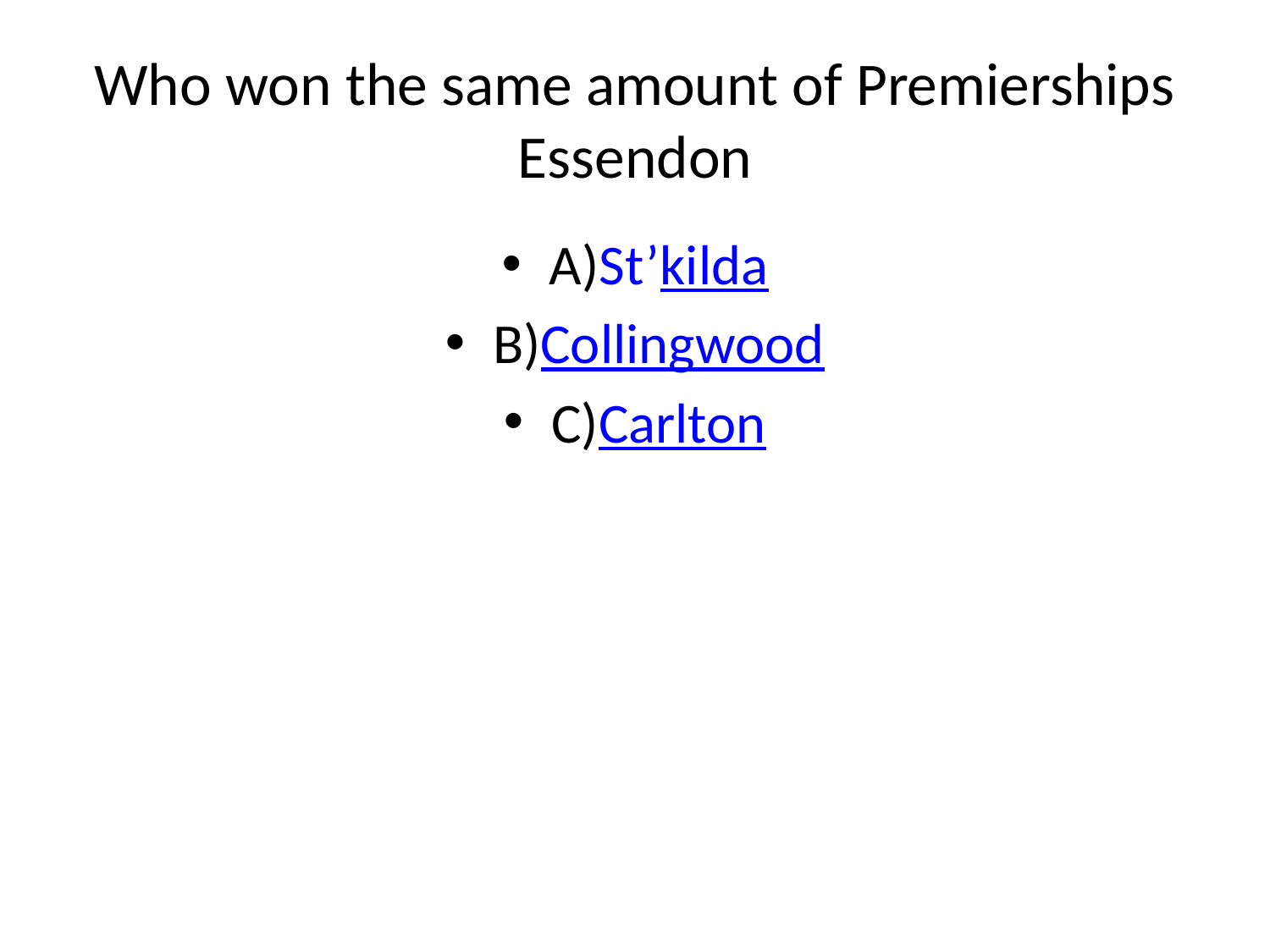

# Who won the same amount of Premierships Essendon
A)St’kilda
B)Collingwood
C)Carlton